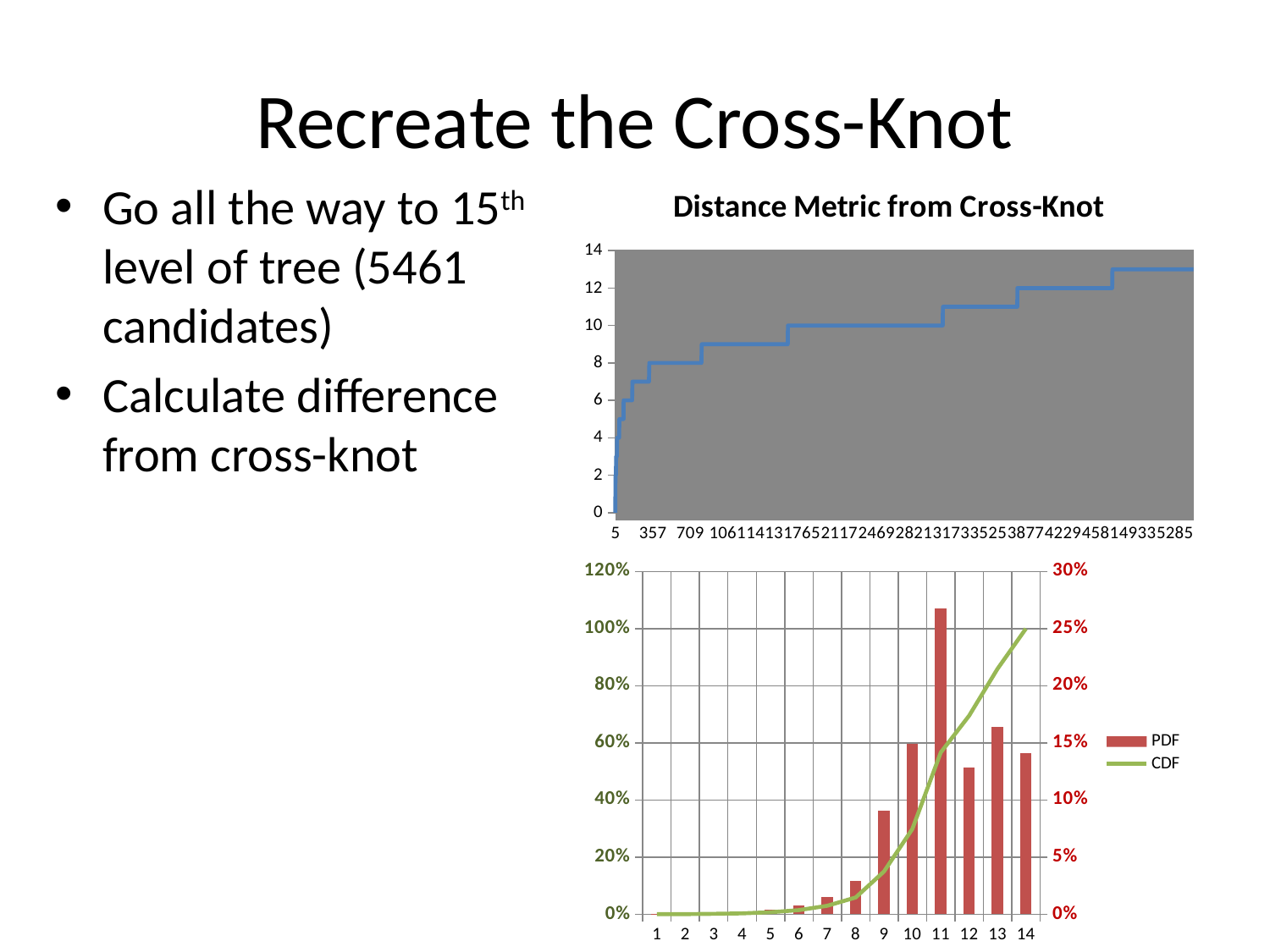

# Recreate the Cross-Knot
Go all the way to 15th level of tree (5461 candidates)
Calculate difference from cross-knot

### Chart:

| Category | Distance Metric from Cross-Knot |
|---|---|

### Chart

| Category | PDF | CDF |
|---|---|---|